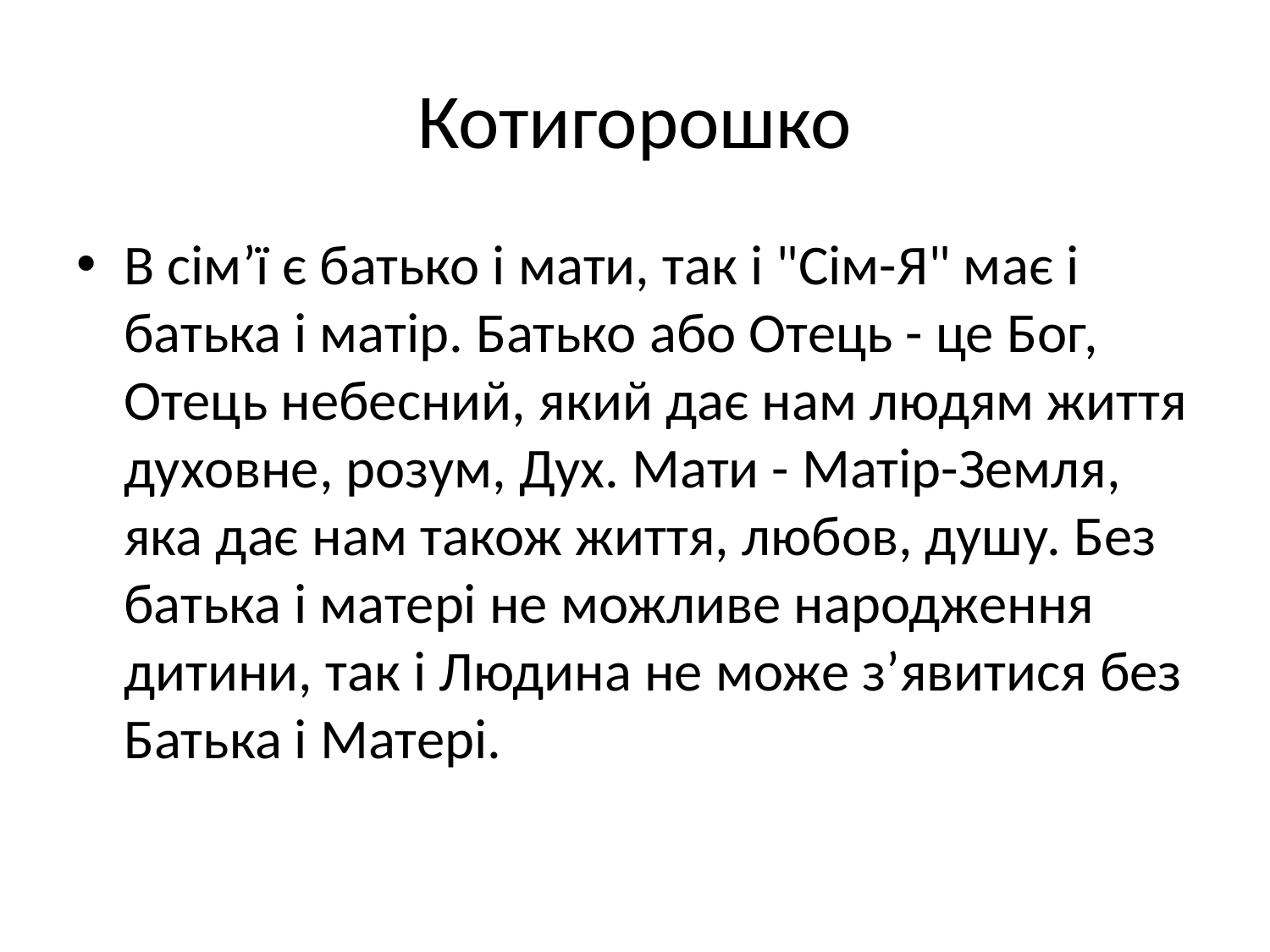

# Котигорошко
В сім’ї є батько і мати, так і "Сім-Я" має і батька і матір. Батько або Отець - це Бог, Отець небесний, який дає нам людям життя духовне, розум, Дух. Мати - Матір-Земля, яка дає нам також життя, любов, душу. Без батька і матері не можливе народження дитини, так і Людина не може з’явитися без Батька і Матері.